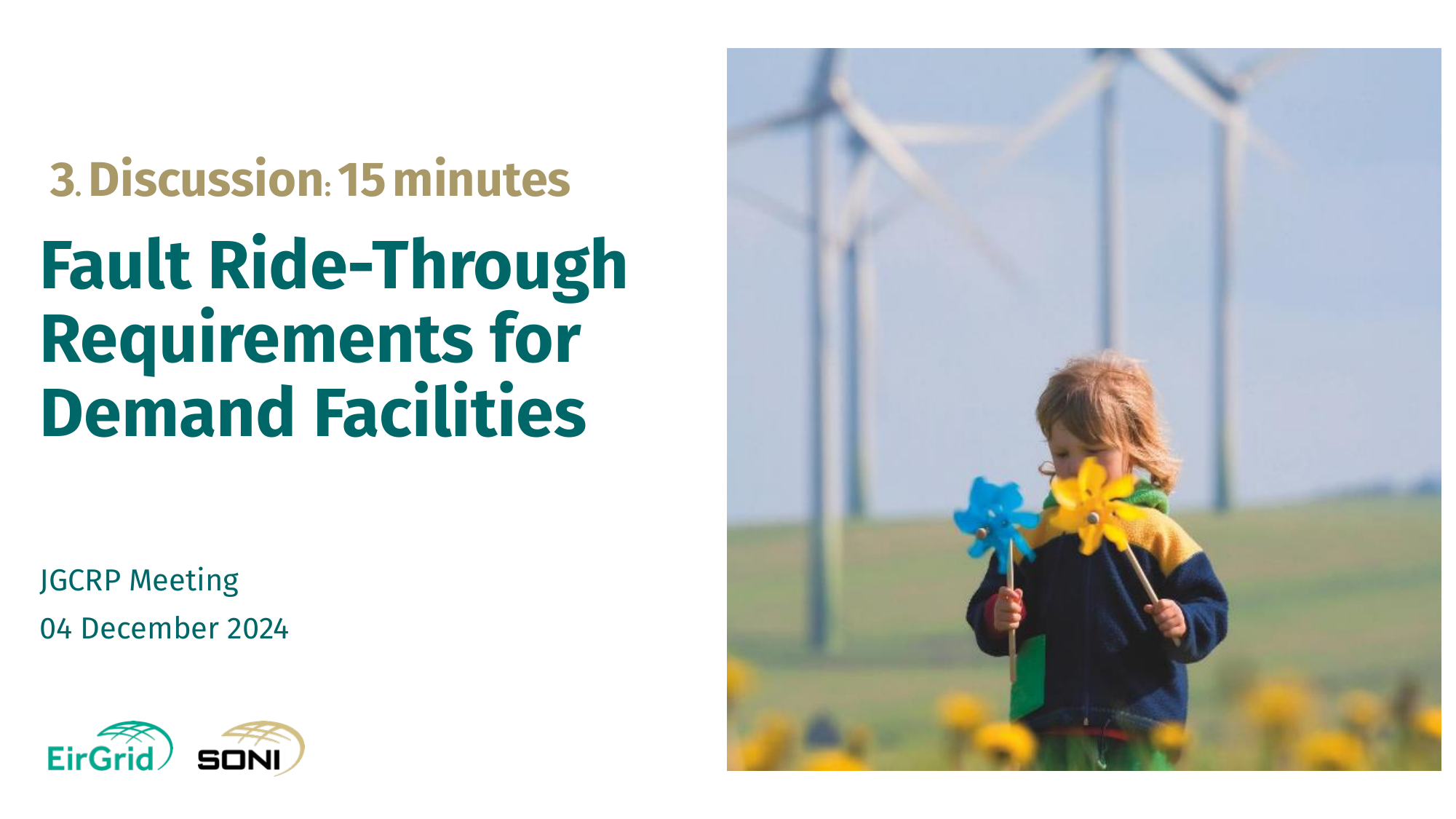

3. Discussion: 15 minutes
# Fault Ride-Through Requirements for Demand Facilities

JGCRP Meeting
04 December 2024